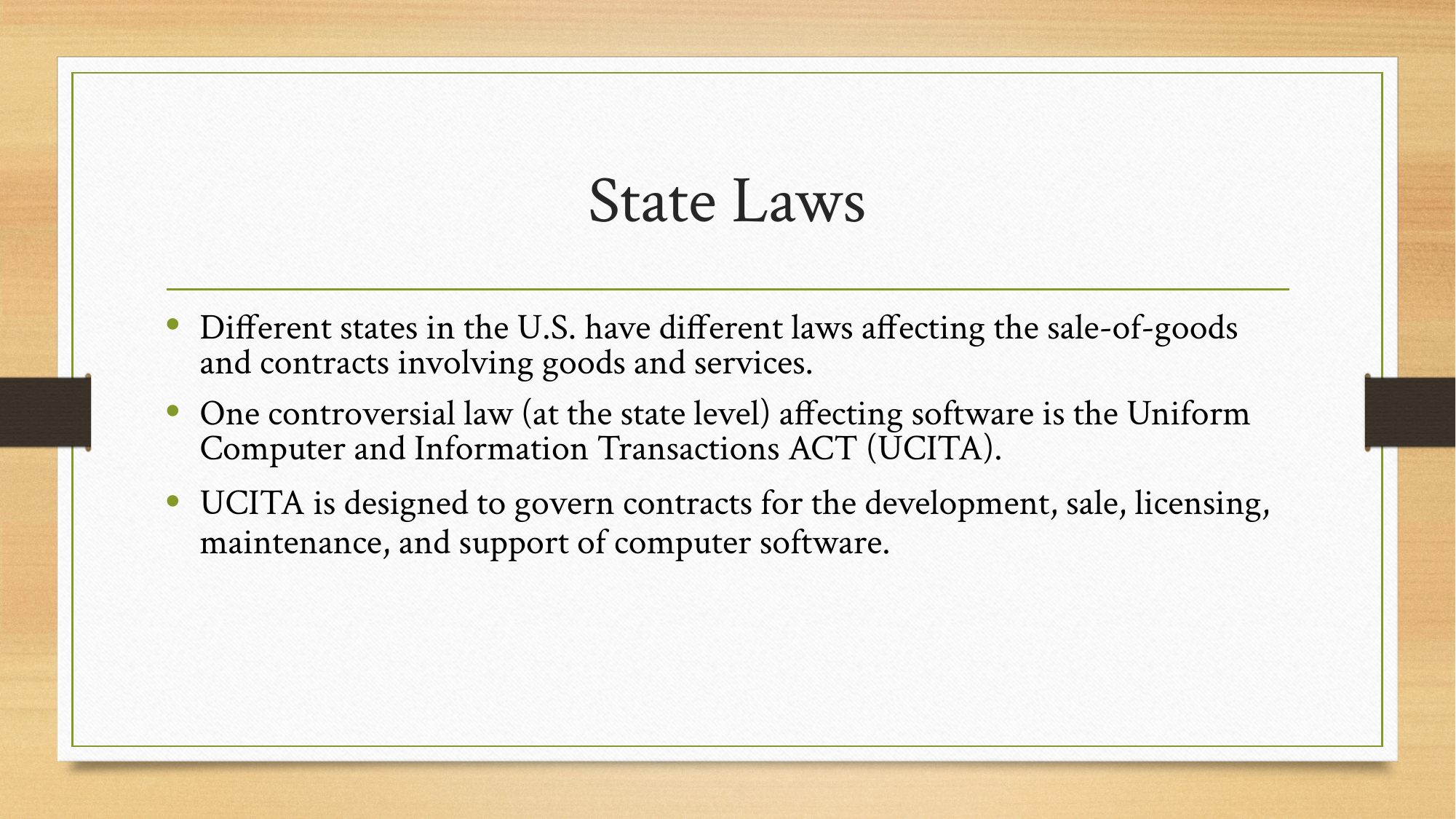

# State Laws
Different states in the U.S. have different laws affecting the sale-of-goods and contracts involving goods and services.
One controversial law (at the state level) affecting software is the Uniform Computer and Information Transactions ACT (UCITA).
UCITA is designed to govern contracts for the development, sale, licensing, maintenance, and support of computer software.